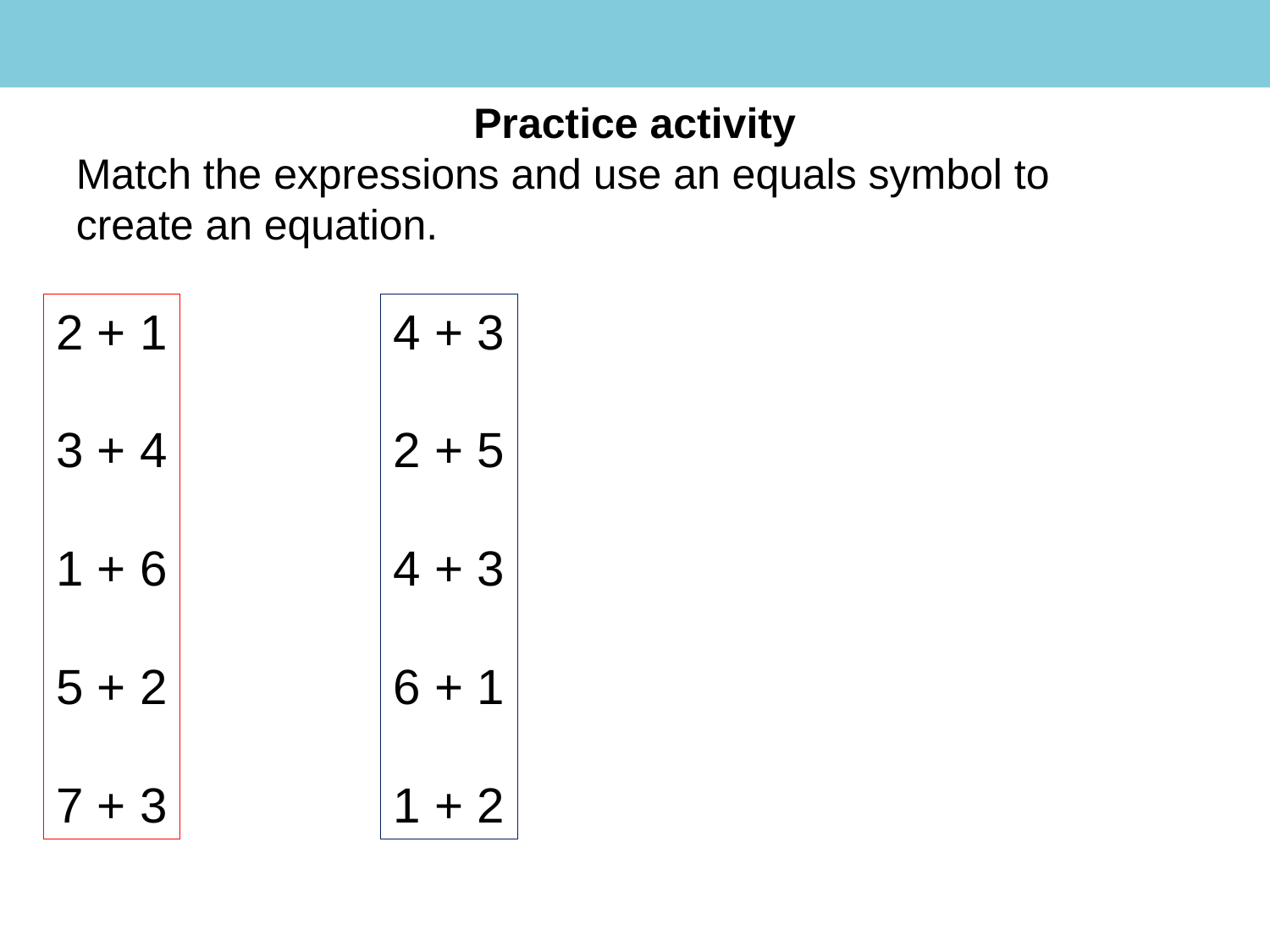

Practice activity
Match the expressions and use an equals symbol to
create an equation.

2 + 1

3 + 4

1 + 6

5 + 2

7 + 3
4 + 3

2 + 5

4 + 3

6 + 1

1 + 2